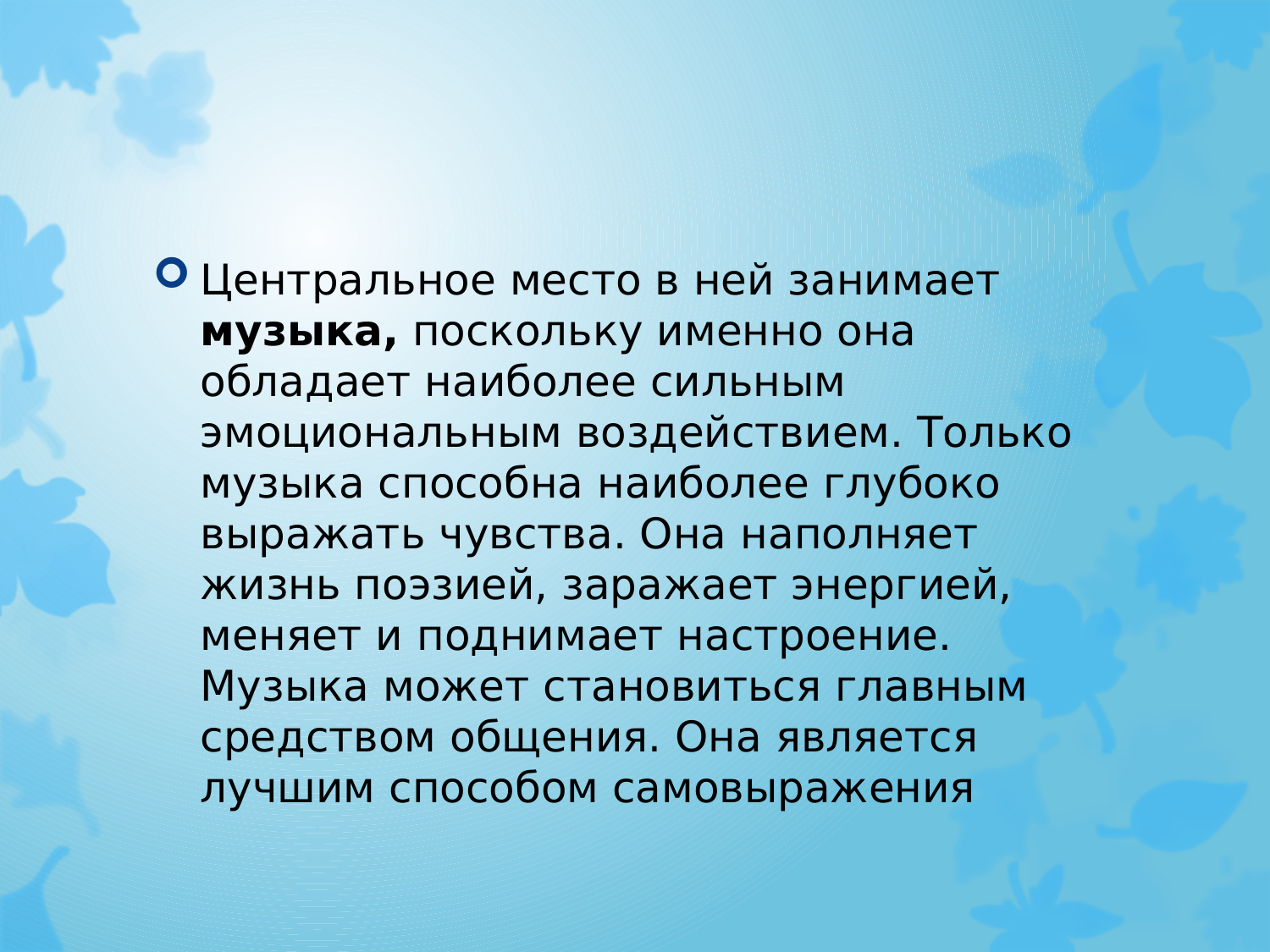

#
Центральное место в ней занимает музыка, поскольку именно она обладает наиболее сильным эмоциональным воздействием. Только музыка способна наиболее глубоко выражать чувства. Она наполняет жизнь поэзией, заражает энергией, меняет и поднимает настроение. Музыка может становиться главным средством общения. Она является лучшим способом самовыражения